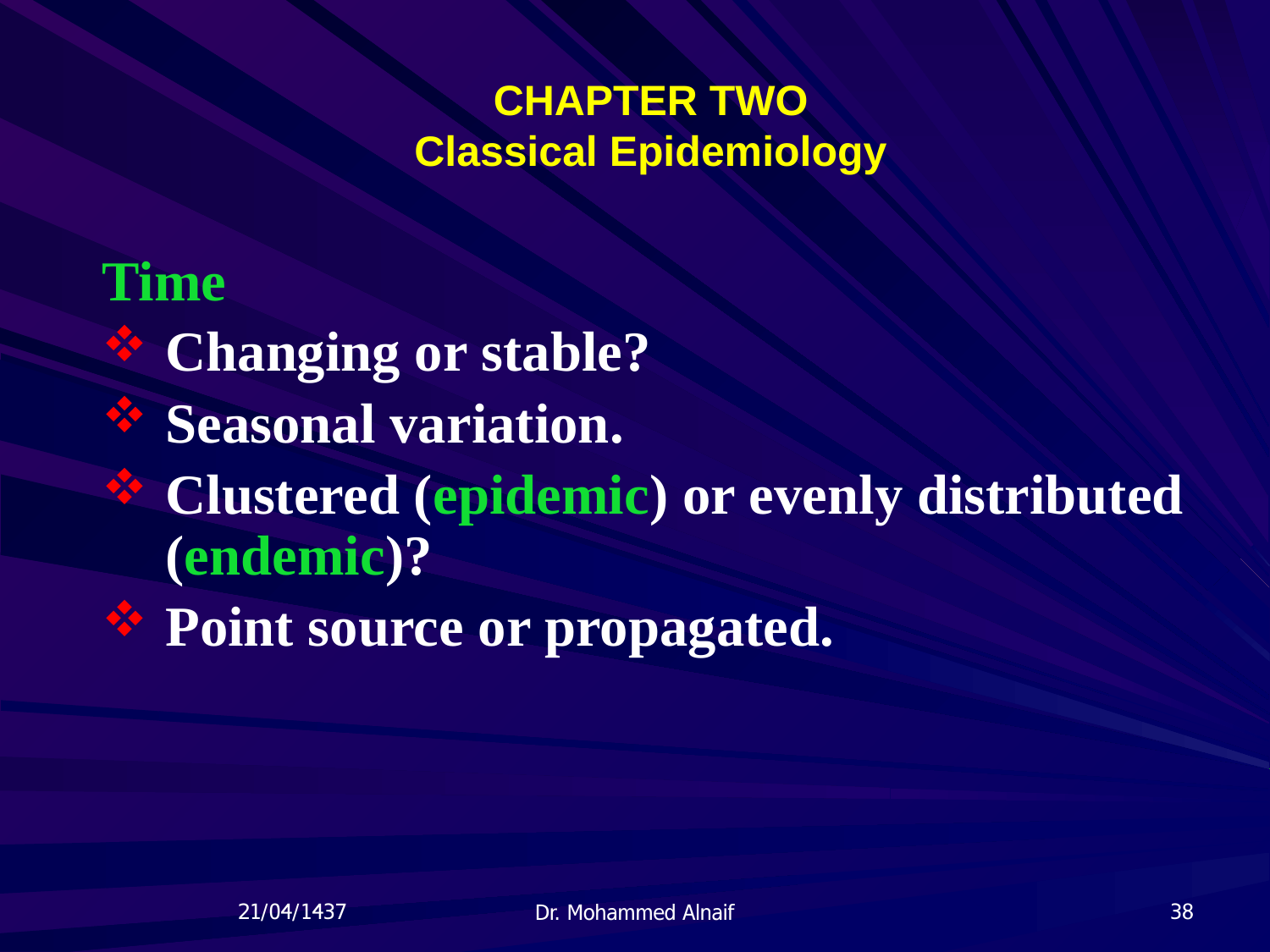

# CHAPTER TWO Classical Epidemiology
Time
Changing or stable?
Seasonal variation.
Clustered (epidemic) or evenly distributed (endemic)?
Point source or propagated.

21/04/1437
38
Dr. Mohammed Alnaif